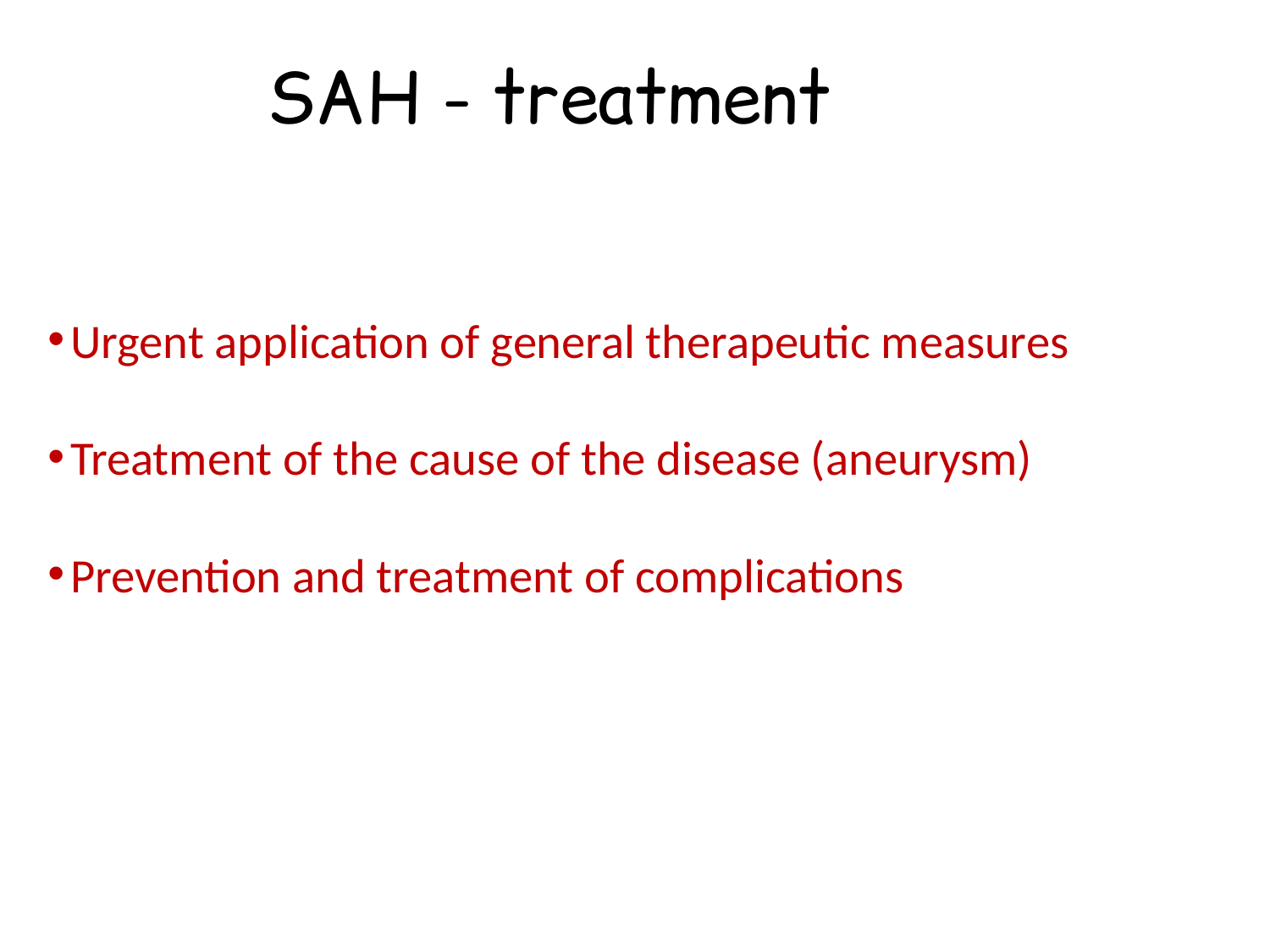

# SAH - treatment

Urgent application of general therapeutic measures

Treatment of the cause of the disease (aneurysm)

Prevention and treatment of complications